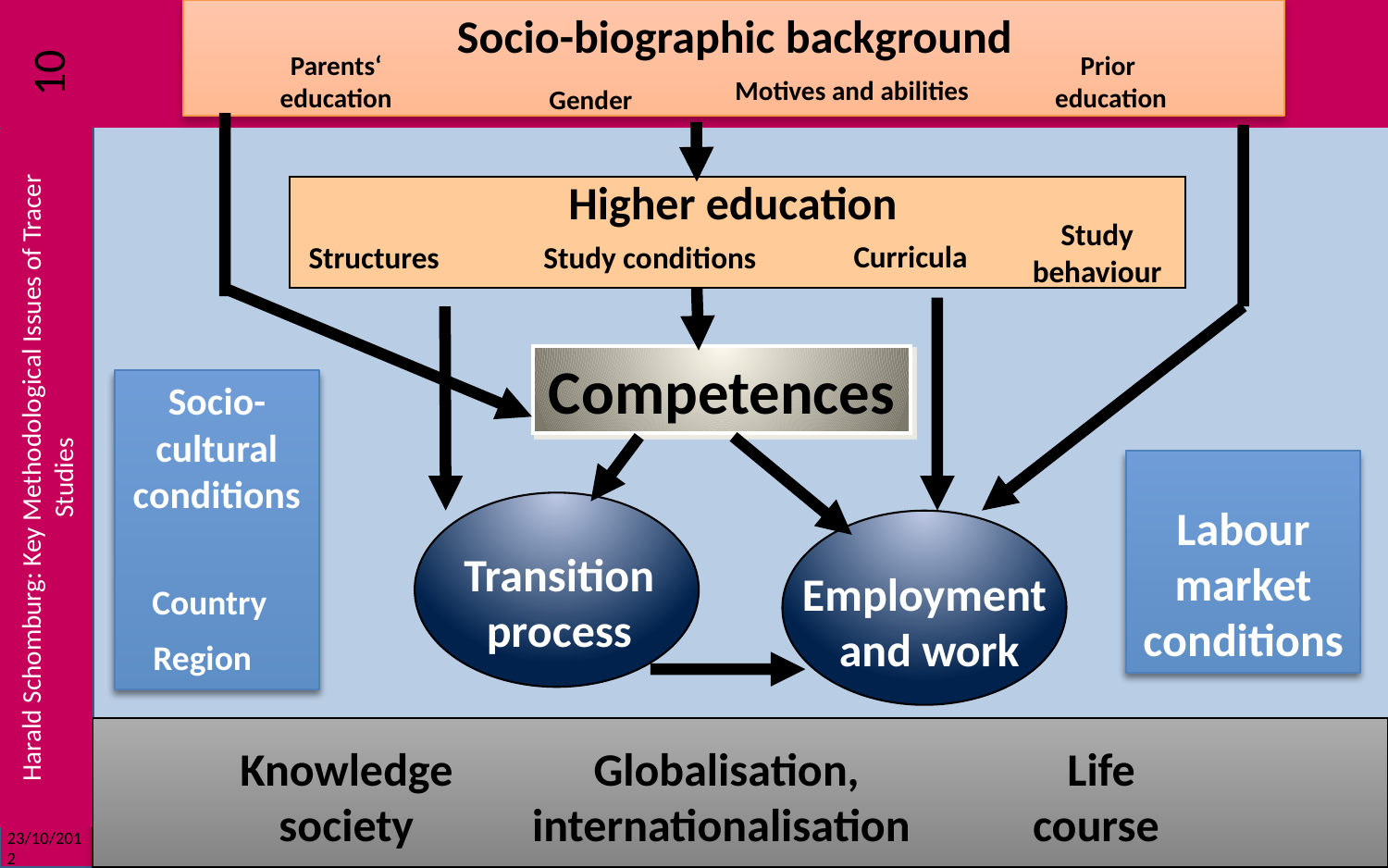

#

 Socio-biographic background
Parents‘
education
Prior
 education
Motives and abilities
Gender
10

                  Higher education

Study behaviour
Curricula
Structures
Study conditions

Competences
Socio-cultural
conditions
Country
Region
Harald Schomburg: Key Methodological Issues of Tracer Studies

Labour
market
conditions

Transition
process

Employment
 and work

Knowledge
society
Globalisation,
internationalisation
Life
 course
23/10/2012